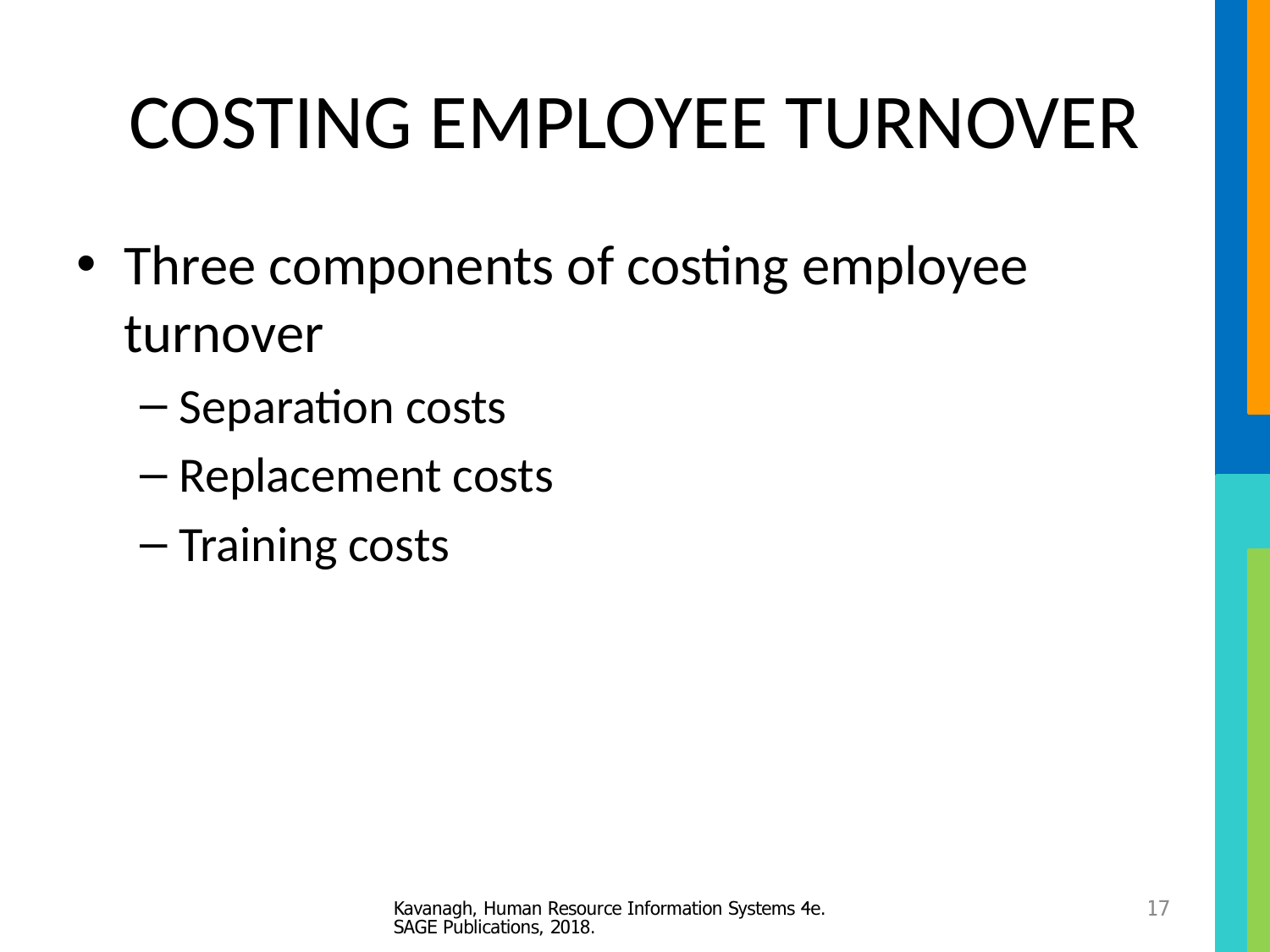

# COSTING EMPLOYEE TURNOVER
Three components of costing employee turnover
Separation costs
Replacement costs
Training costs

Kavanagh, Human Resource Information Systems 4e. SAGE Publications, 2018.
17